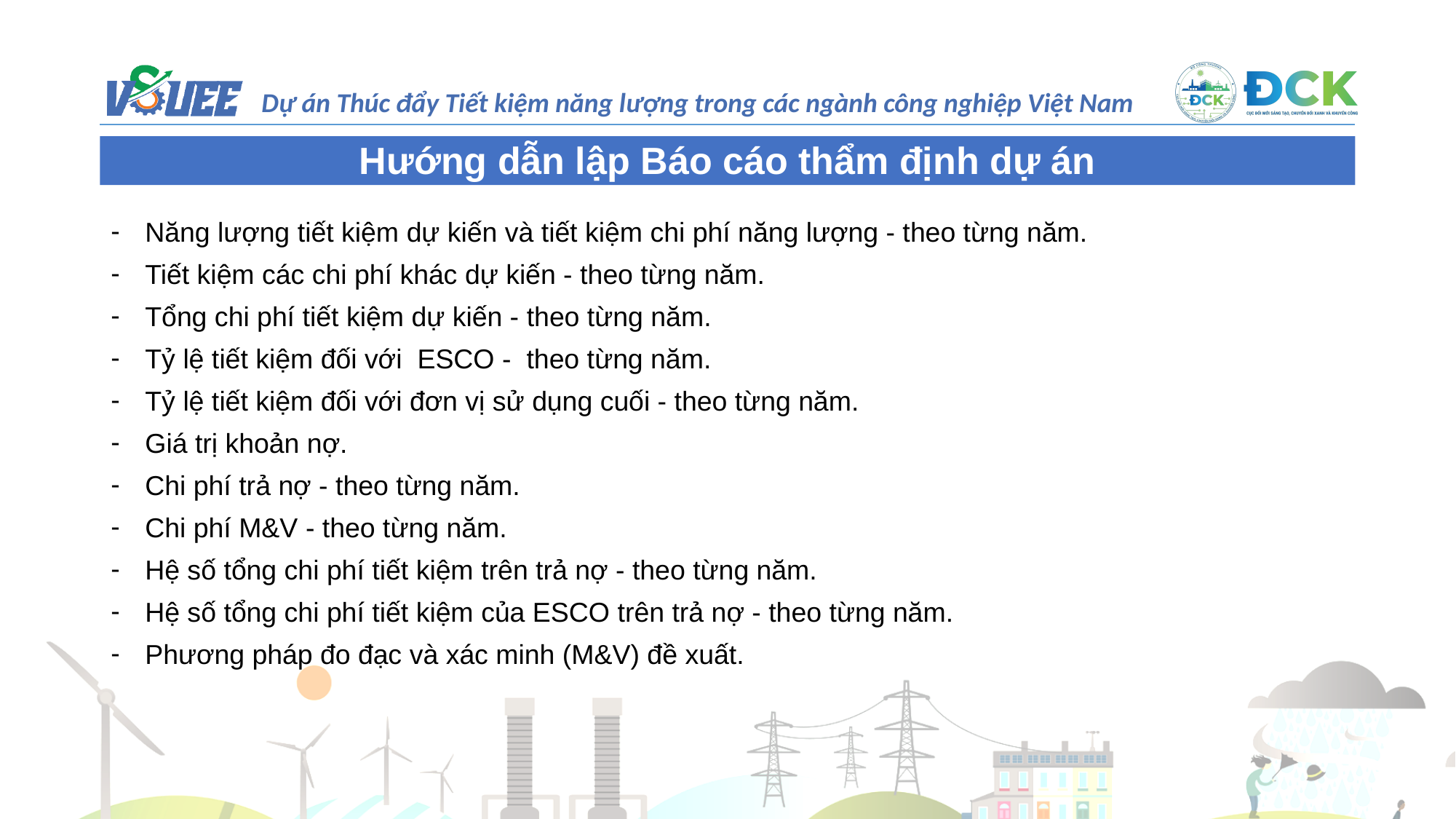

Hướng dẫn lập Báo cáo thẩm định dự án
Năng lượng tiết kiệm dự kiến và tiết kiệm chi phí năng lượng - theo từng năm.
Tiết kiệm các chi phí khác dự kiến - theo từng năm.
Tổng chi phí tiết kiệm dự kiến - theo từng năm.
Tỷ lệ tiết kiệm đối với  ESCO -  theo từng năm.
Tỷ lệ tiết kiệm đối với đơn vị sử dụng cuối - theo từng năm.
Giá trị khoản nợ.
Chi phí trả nợ - theo từng năm.
Chi phí M&V - theo từng năm.
Hệ số tổng chi phí tiết kiệm trên trả nợ - theo từng năm.
Hệ số tổng chi phí tiết kiệm của ESCO trên trả nợ - theo từng năm.
Phương pháp đo đạc và xác minh (M&V) đề xuất.